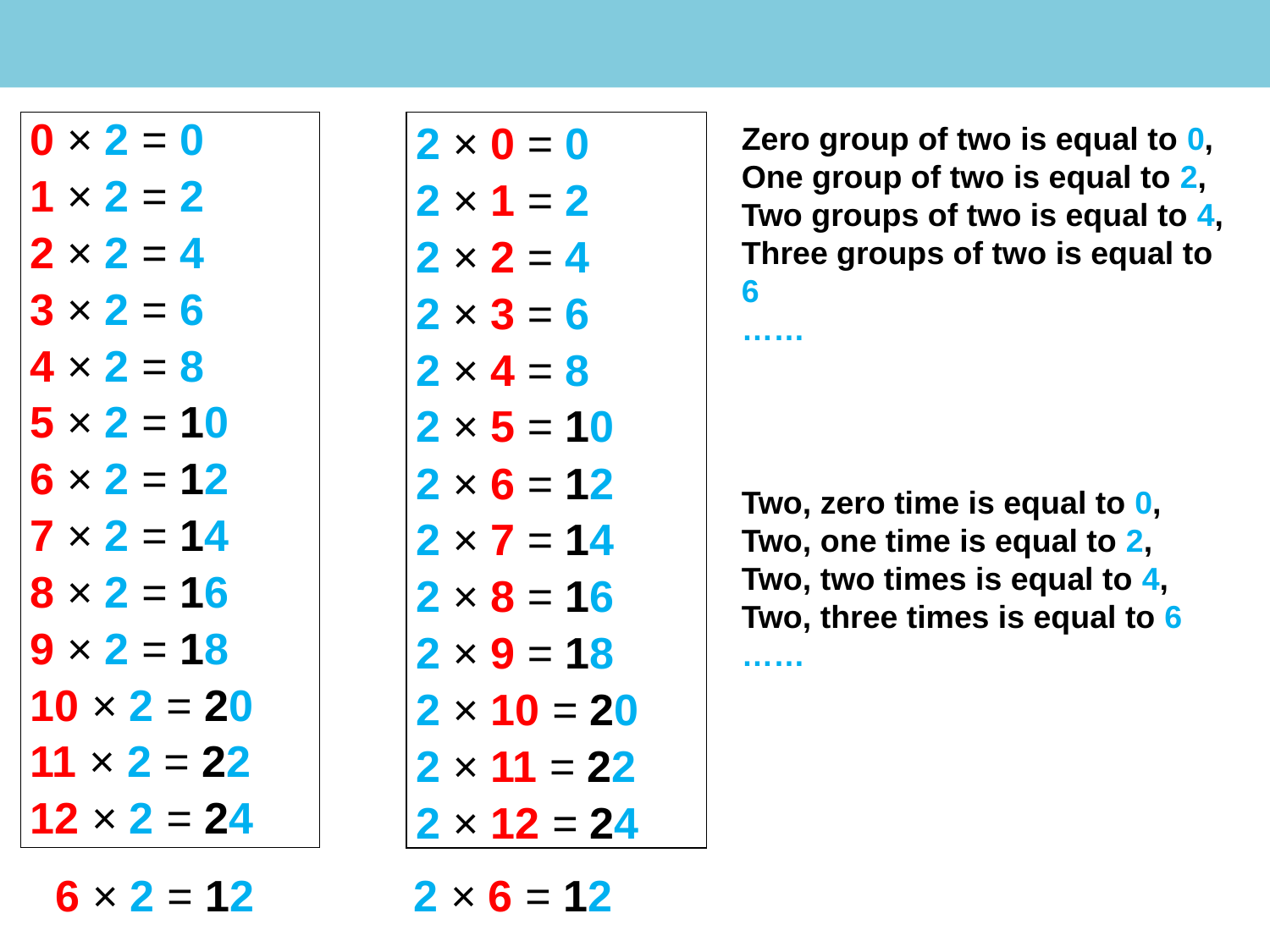

Zero group of two is equal to 0,
One group of two is equal to 2,
Two groups of two is equal to 4,
Three groups of two is equal to 6
……

| 0 × 2 = 0 |
| --- |
| 1 × 2 = 2 |
| 2 × 2 = 4 |
| 3 × 2 = 6 |
| 4 × 2 = 8 |
| 5 × 2 = 10 |
| 6 × 2 = 12 |
| 7 × 2 = 14 |
| 8 × 2 = 16 |
| 9 × 2 = 18 |
| 10 × 2 = 20 |
| 11 × 2 = 22 |
| 12 × 2 = 24 |
| 2 × 0 = 0 |
| --- |
| 2 × 1 = 2 |
| 2 × 2 = 4 |
| 2 × 3 = 6 |
| 2 × 4 = 8 |
| 2 × 5 = 10 |
| 2 × 6 = 12 |
| 2 × 7 = 14 |
| 2 × 8 = 16 |
| 2 × 9 = 18 |
| 2 × 10 = 20 |
| 2 × 11 = 22 |
| 2 × 12 = 24 |
Two, zero time is equal to 0,
Two, one time is equal to 2,
Two, two times is equal to 4,
Two, three times is equal to 6
……
 6 × 2 = 12             2 × 6 = 12